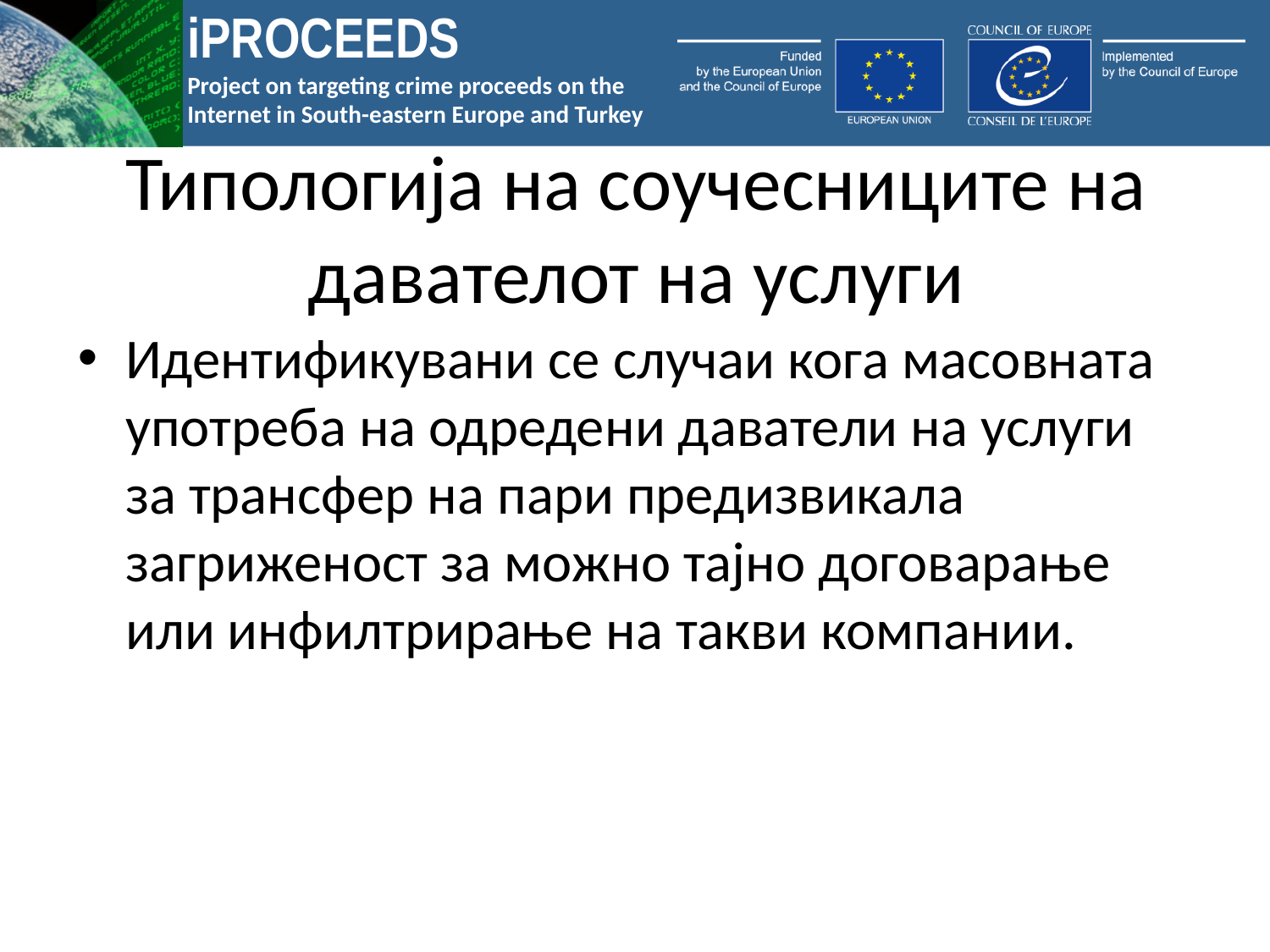

# Типологија на соучесниците на давателот на услуги
Идентификувани се случаи кога масовната употреба на одредени даватели на услуги за трансфер на пари предизвикалa загриженост за можно тајно договарање или инфилтрирање на такви компании.